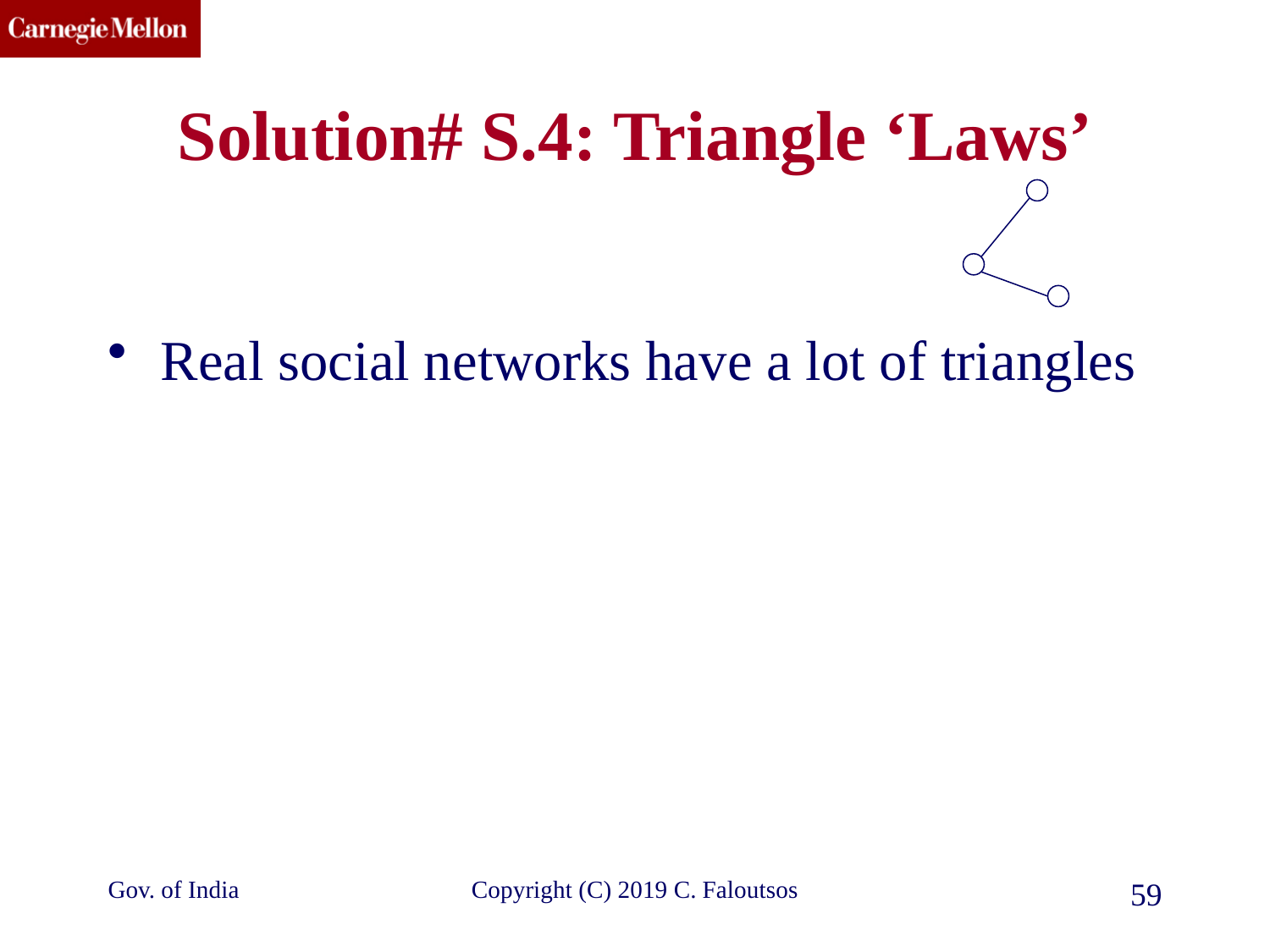

Solution# S.4: Triangle ‘Laws’

Real social networks have a lot of triangles
Gov. of India
Copyright (C) 2019 C. Faloutsos
59